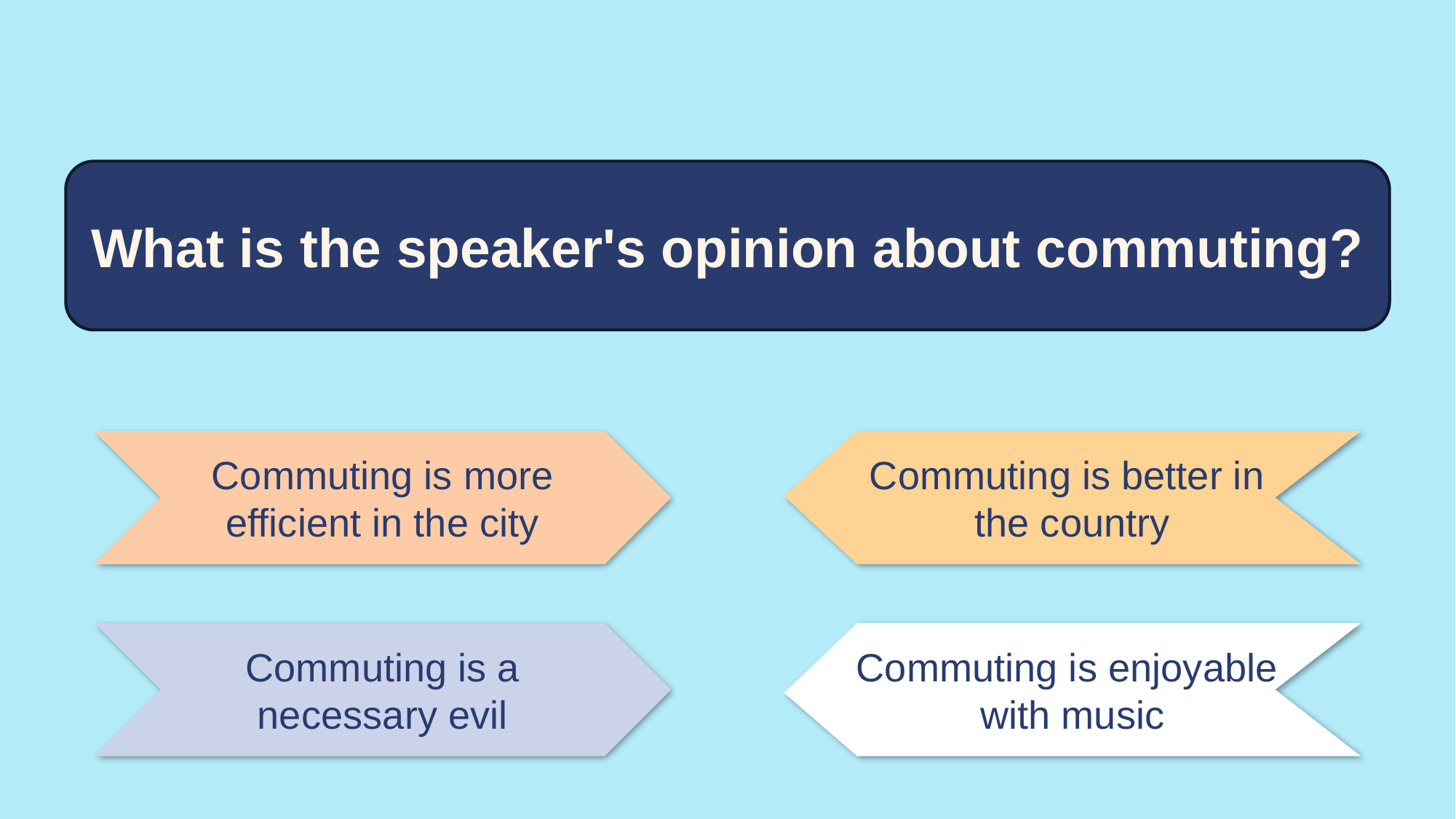

What is the speaker's opinion about commuting?
Commuting is better in
the country
Commuting is more efficient in the city
Commuting is a necessary evil
Commuting is enjoyable
with music